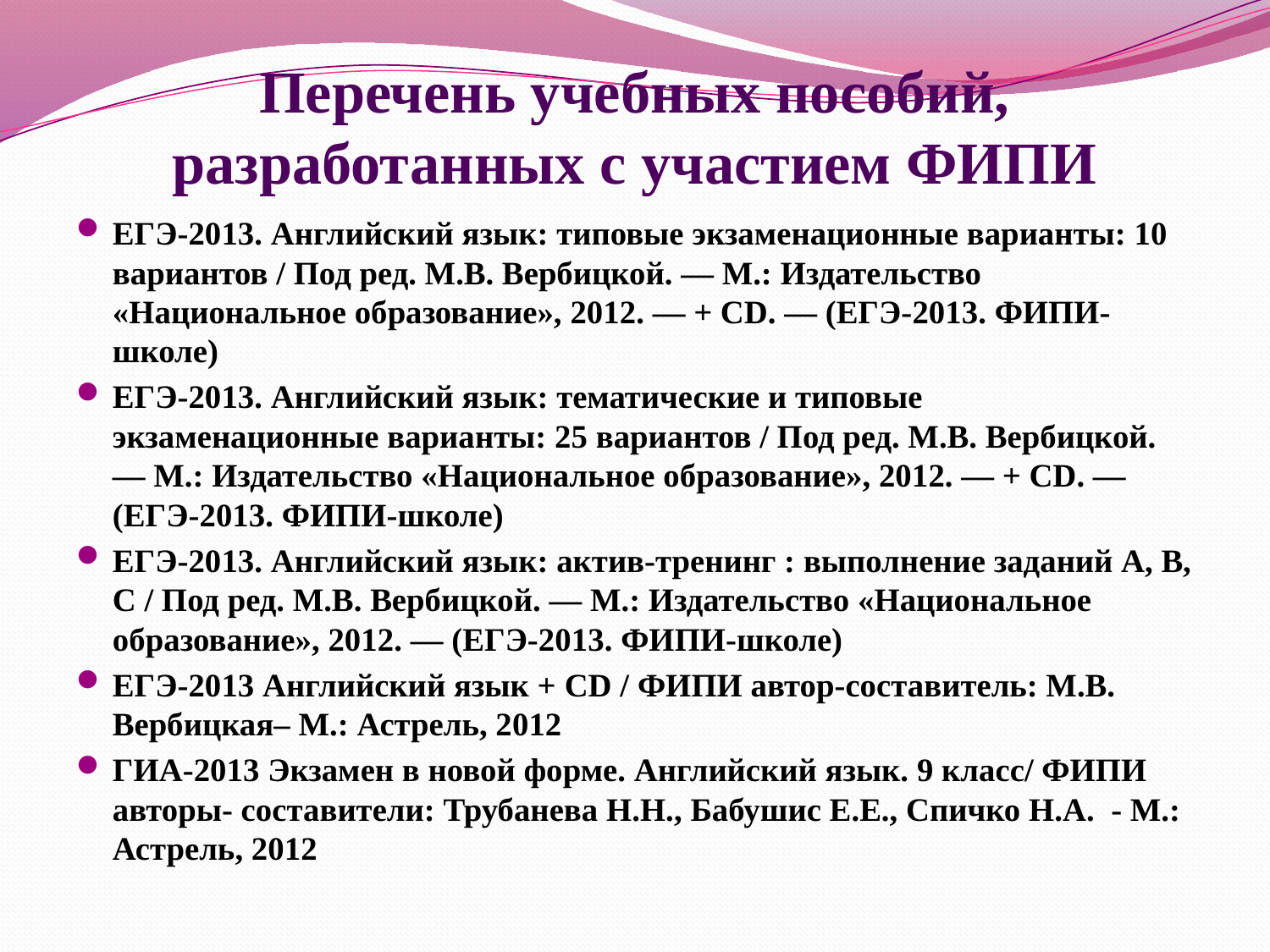

# Перечень учебных пособий, разработанных с участием ФИПИ
ЕГЭ-2013. Английский язык: типовые экзаменационные варианты: 10 вариантов / Под ред. М.В. Вербицкой. — М.: Издательство «Национальное образование», 2012. — + CD. — (ЕГЭ-2013. ФИПИ-школе)
ЕГЭ-2013. Английский язык: тематические и типовые экзаменационные варианты: 25 вариантов / Под ред. М.В. Вербицкой. — М.: Издательство «Национальное образование», 2012. — + CD. — (ЕГЭ-2013. ФИПИ-школе)
ЕГЭ-2013. Английский язык: актив-тренинг : выполнение заданий А, В, С / Под ред. М.В. Вербицкой. — М.: Издательство «Национальное образование», 2012. — (ЕГЭ-2013. ФИПИ-школе)
ЕГЭ-2013 Английский язык + CD / ФИПИ автор-составитель: М.В. Вербицкая– М.: Астрель, 2012
ГИА-2013 Экзамен в новой форме. Английский язык. 9 класс/ ФИПИ авторы- составители: Трубанева Н.Н., Бабушис Е.Е., Спичко Н.А.  - М.: Астрель, 2012